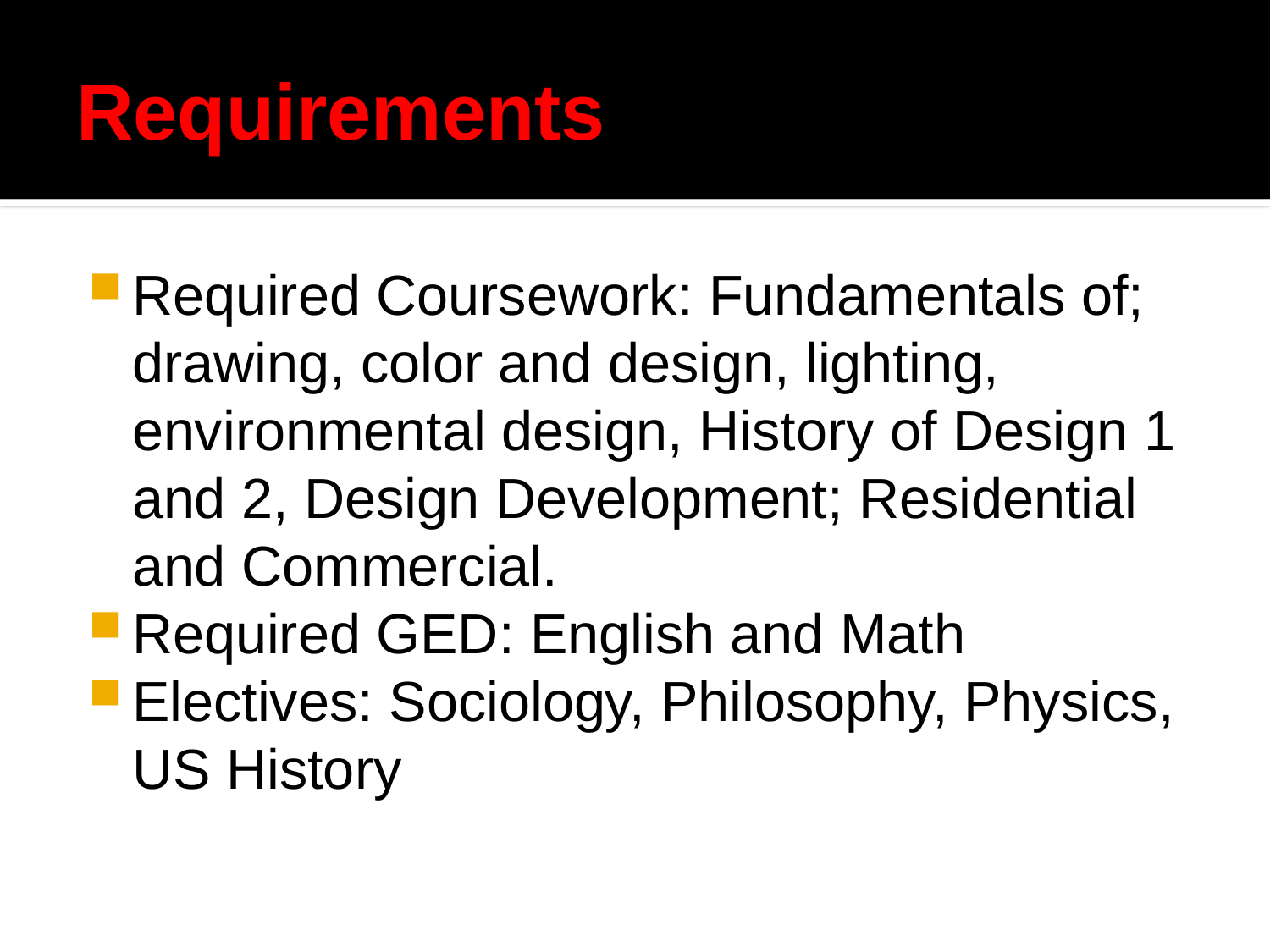

# Requirements
Required Coursework: Fundamentals of; drawing, color and design, lighting, environmental design, History of Design 1 and 2, Design Development; Residential and Commercial.
Required GED: English and Math
Electives: Sociology, Philosophy, Physics, US History